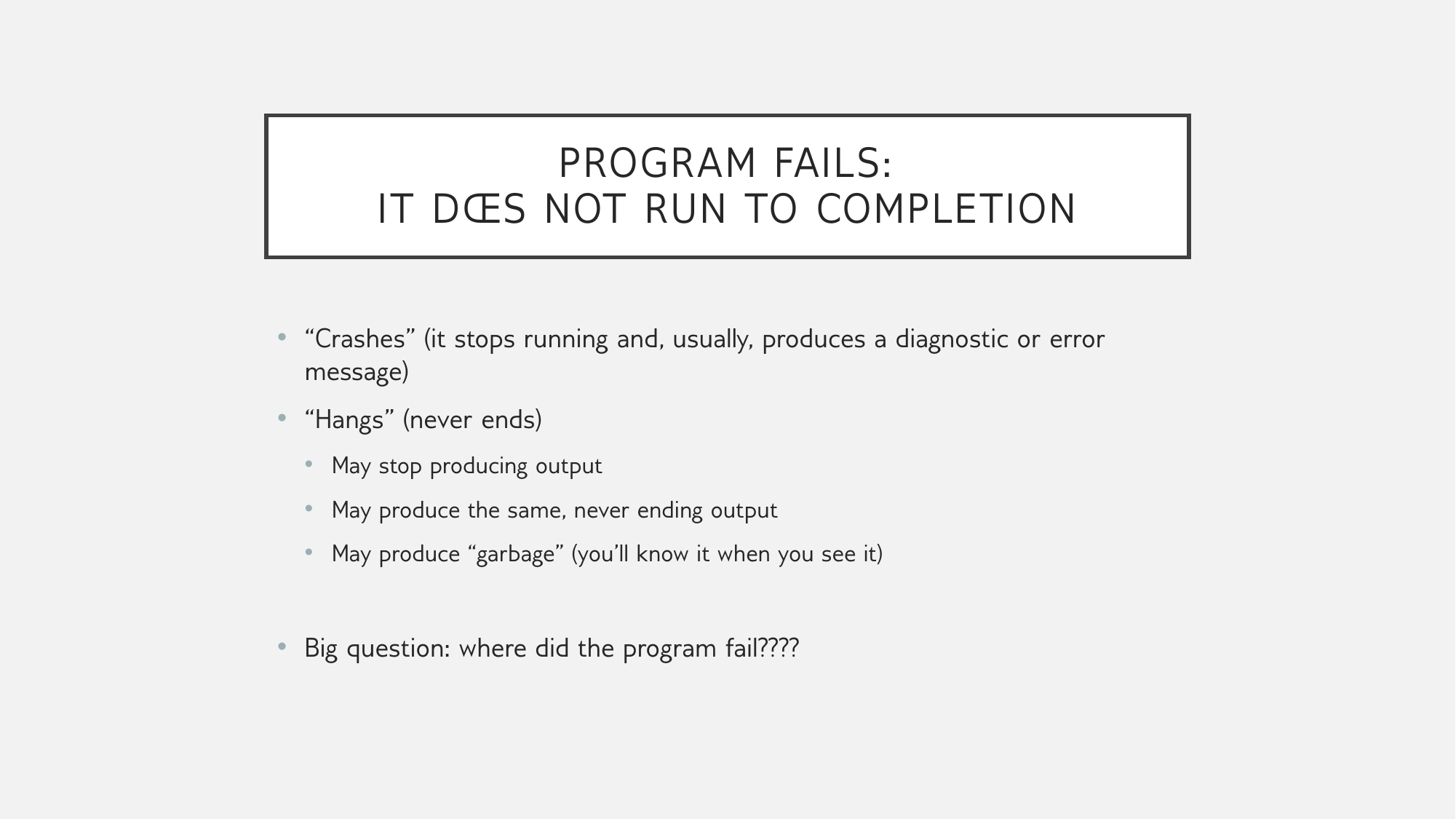

# Program Fails: It does Not Run To Completion
“Crashes” (it stops running and, usually, produces a diagnostic or error message)
“Hangs” (never ends)
May stop producing output
May produce the same, never ending output
May produce “garbage” (you’ll know it when you see it)

Big question: where did the program fail????